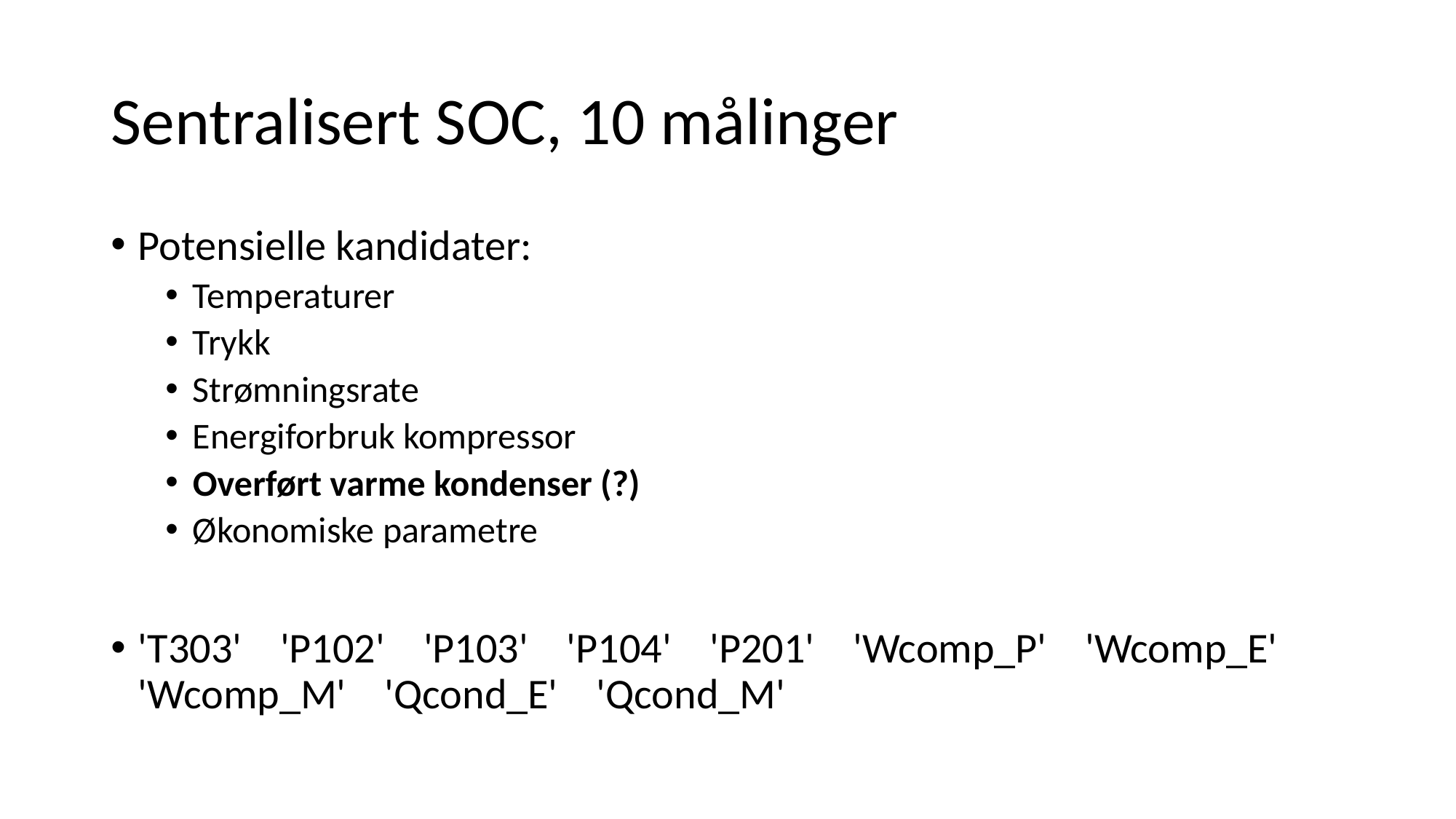

# Sentralisert SOC, 10 målinger
Potensielle kandidater:
Temperaturer
Trykk
Strømningsrate
Energiforbruk kompressor
Overført varme kondenser (?)
Økonomiske parametre

'T303'    'P102'    'P103'    'P104'    'P201'    'Wcomp_P'    'Wcomp_E'    'Wcomp_M'    'Qcond_E'    'Qcond_M'